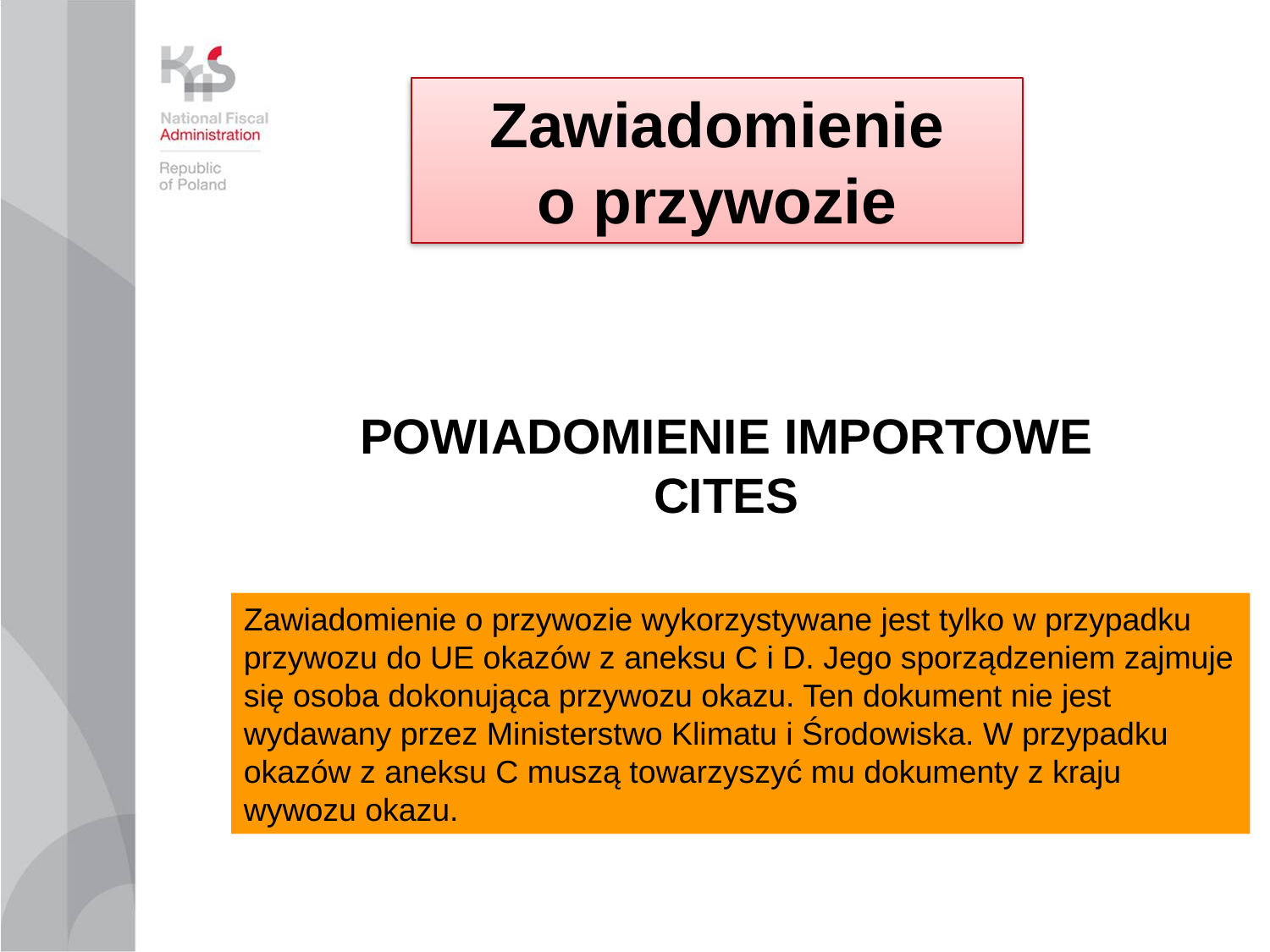

Zawiadomienie
o przywozie
POWIADOMIENIE IMPORTOWE
CITES
Zawiadomienie o przywozie wykorzystywane jest tylko w przypadku przywozu do UE okazów z aneksu C i D. Jego sporządzeniem zajmuje się osoba dokonująca przywozu okazu. Ten dokument nie jest wydawany przez Ministerstwo Klimatu i Środowiska. W przypadku okazów z aneksu C muszą towarzyszyć mu dokumenty z kraju wywozu okazu.
Okazy z aneksów C i D
(wzór – 865/2006 zał. II)